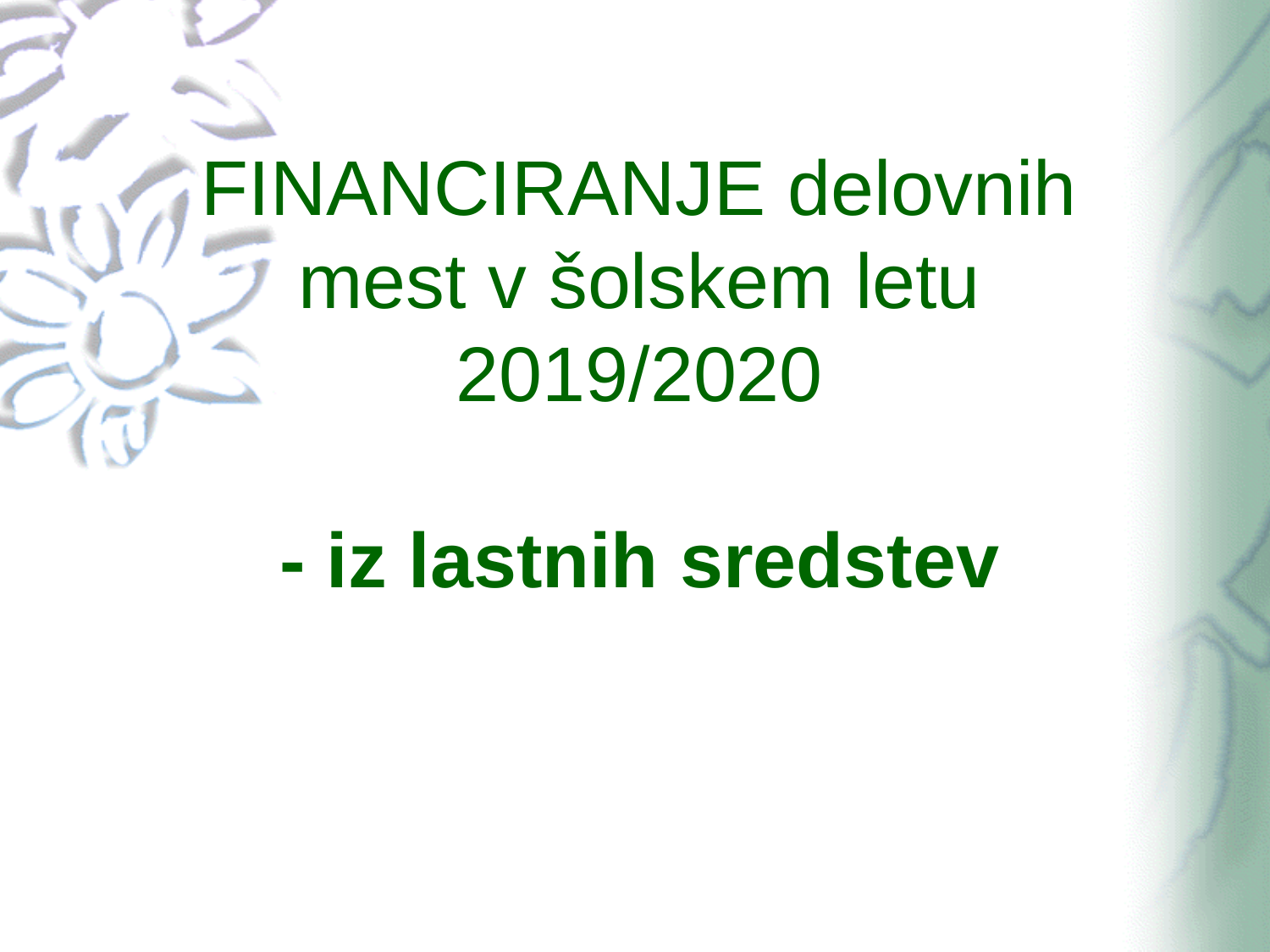

# FINANCIRANJE delovnih mest v šolskem letu 2019/2020 - iz lastnih sredstev